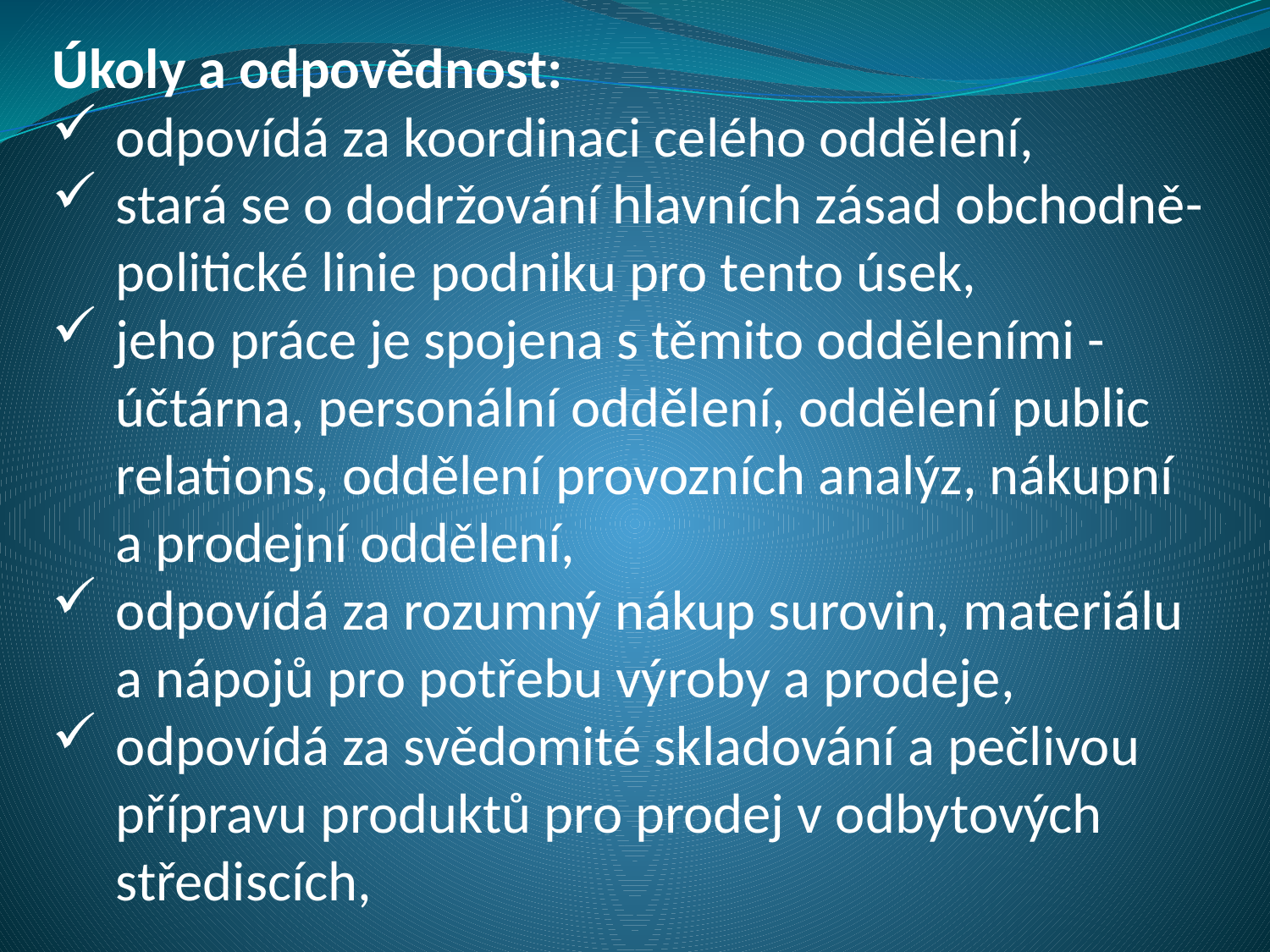

Úkoly a odpovědnost:
odpovídá za koordinaci celého oddělení,
stará se o dodržování hlavních zásad obchodně-politické linie podniku pro tento úsek,
jeho práce je spojena s těmito odděleními - účtárna, personální oddělení, oddělení public relations, oddělení provozních analýz, nákupní
a prodejní oddělení,
odpovídá za rozumný nákup surovin, materiálu
a nápojů pro potřebu výroby a prodeje,
odpovídá za svědomité skladování a pečlivou přípravu produktů pro prodej v odbytových střediscích,